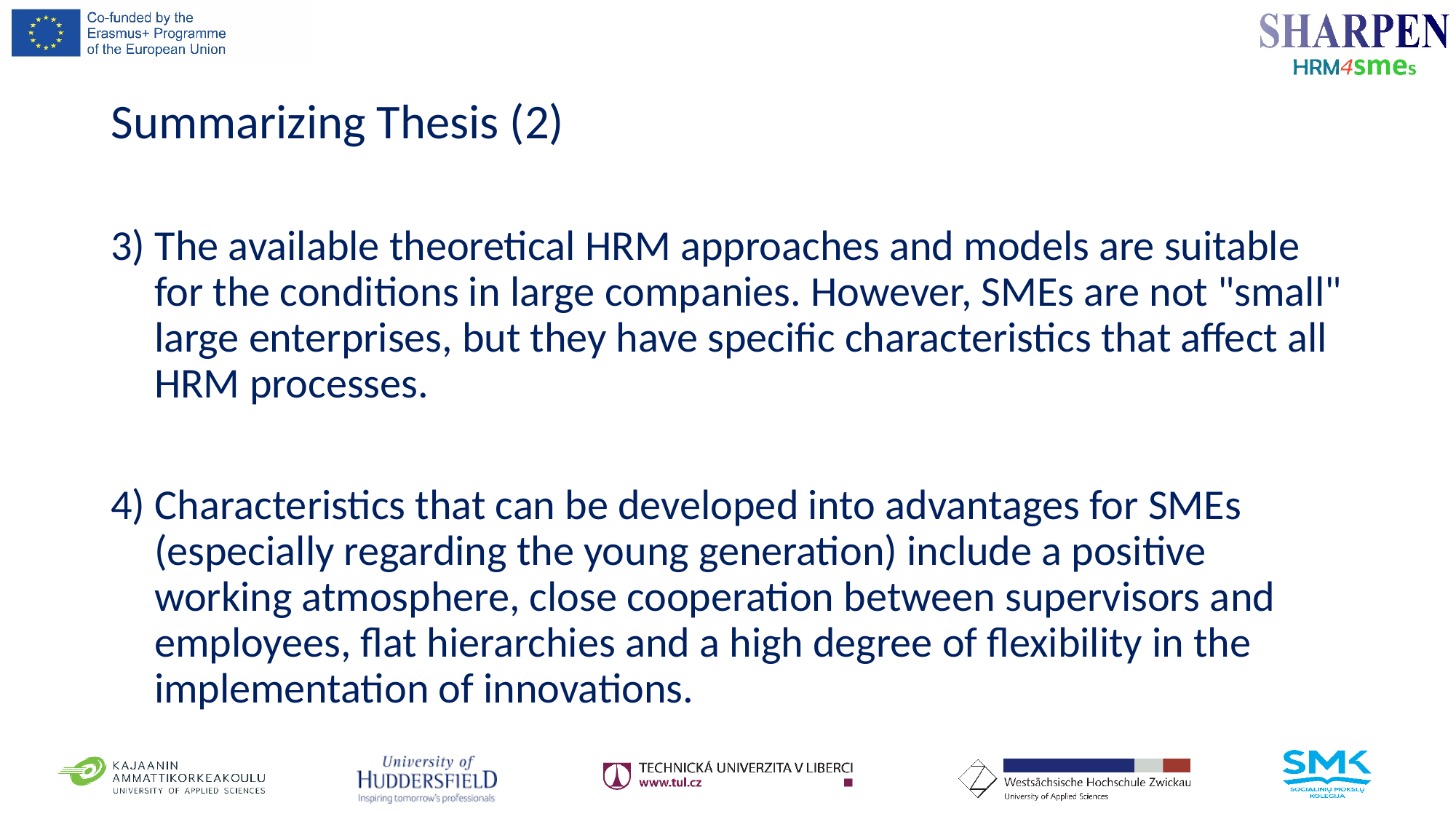

# Summarizing Thesis (2)
3) The available theoretical HRM approaches and models are suitable for the conditions in large companies. However, SMEs are not "small" large enterprises, but they have specific characteristics that affect all HRM processes.

4) Characteristics that can be developed into advantages for SMEs (especially regarding the young generation) include a positive working atmosphere, close cooperation between supervisors and employees, flat hierarchies and a high degree of flexibility in the implementation of innovations.